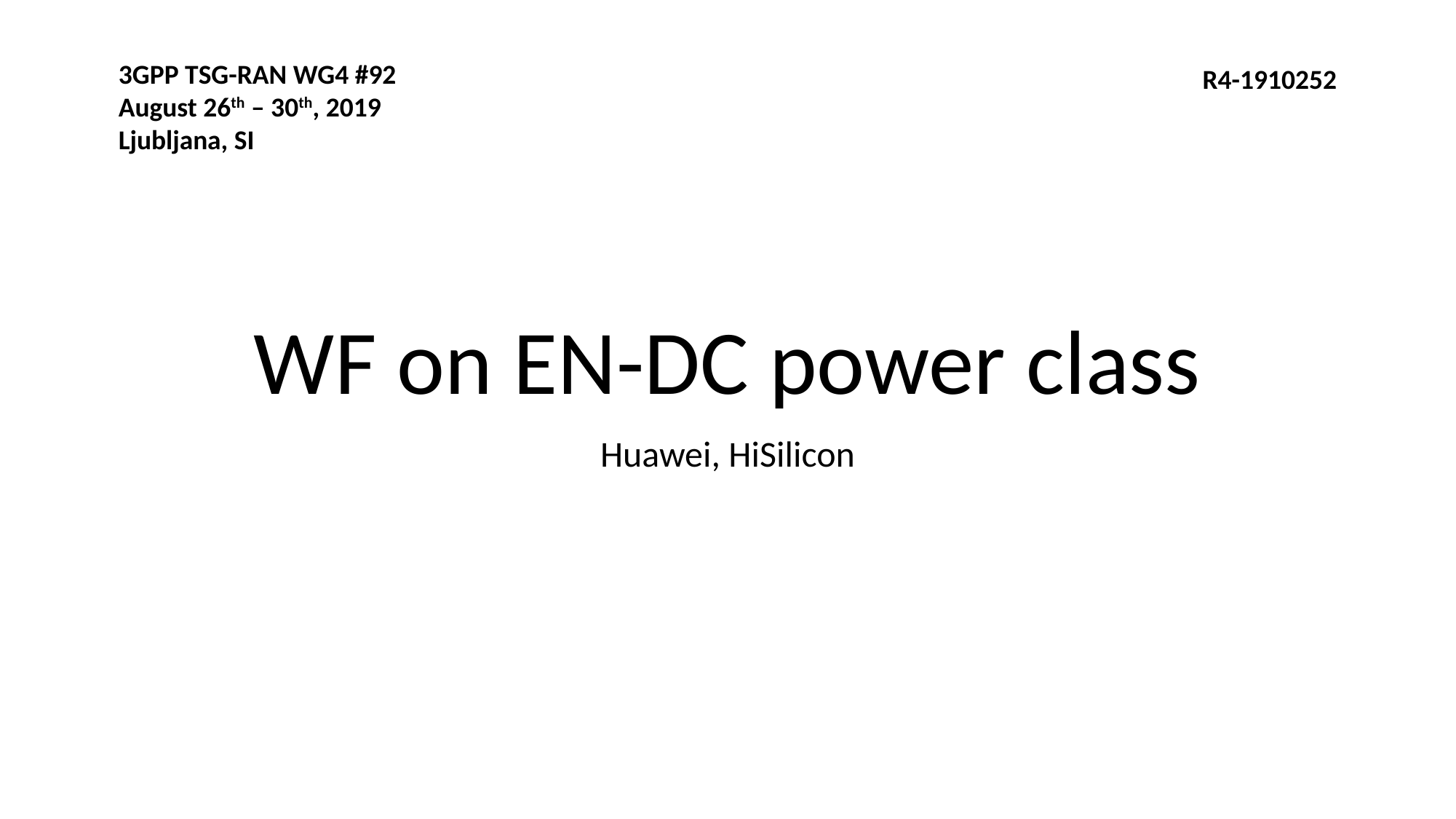

3GPP TSG-RAN WG4 #92
August 26th – 30th, 2019
Ljubljana, SI
R4-1910252
# WF on EN-DC power class
Huawei, HiSilicon